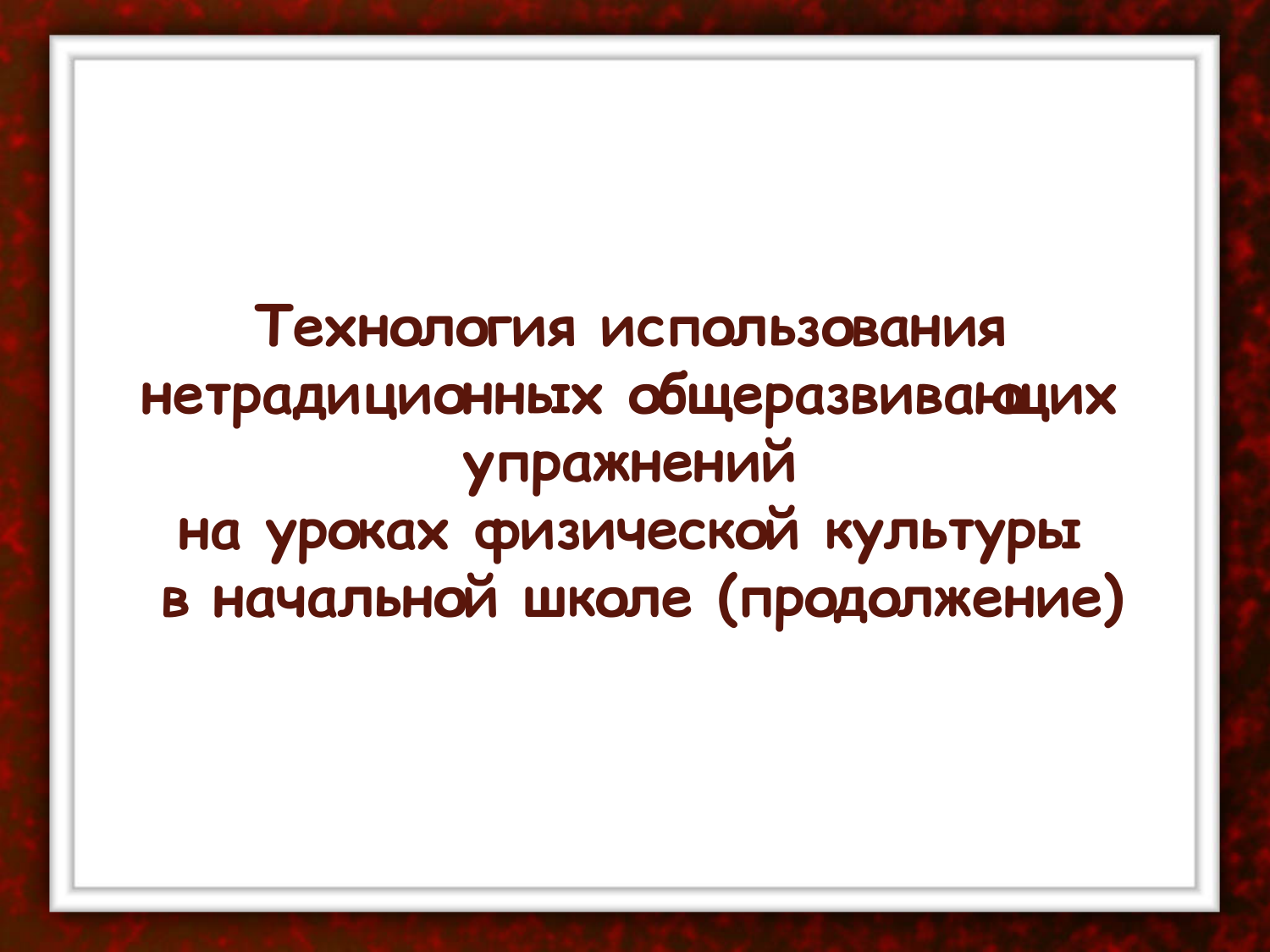

Технология использования нетрадиционных общеразвивающих упражнений
на уроках физической культуры
 в начальной школе (продолжение)